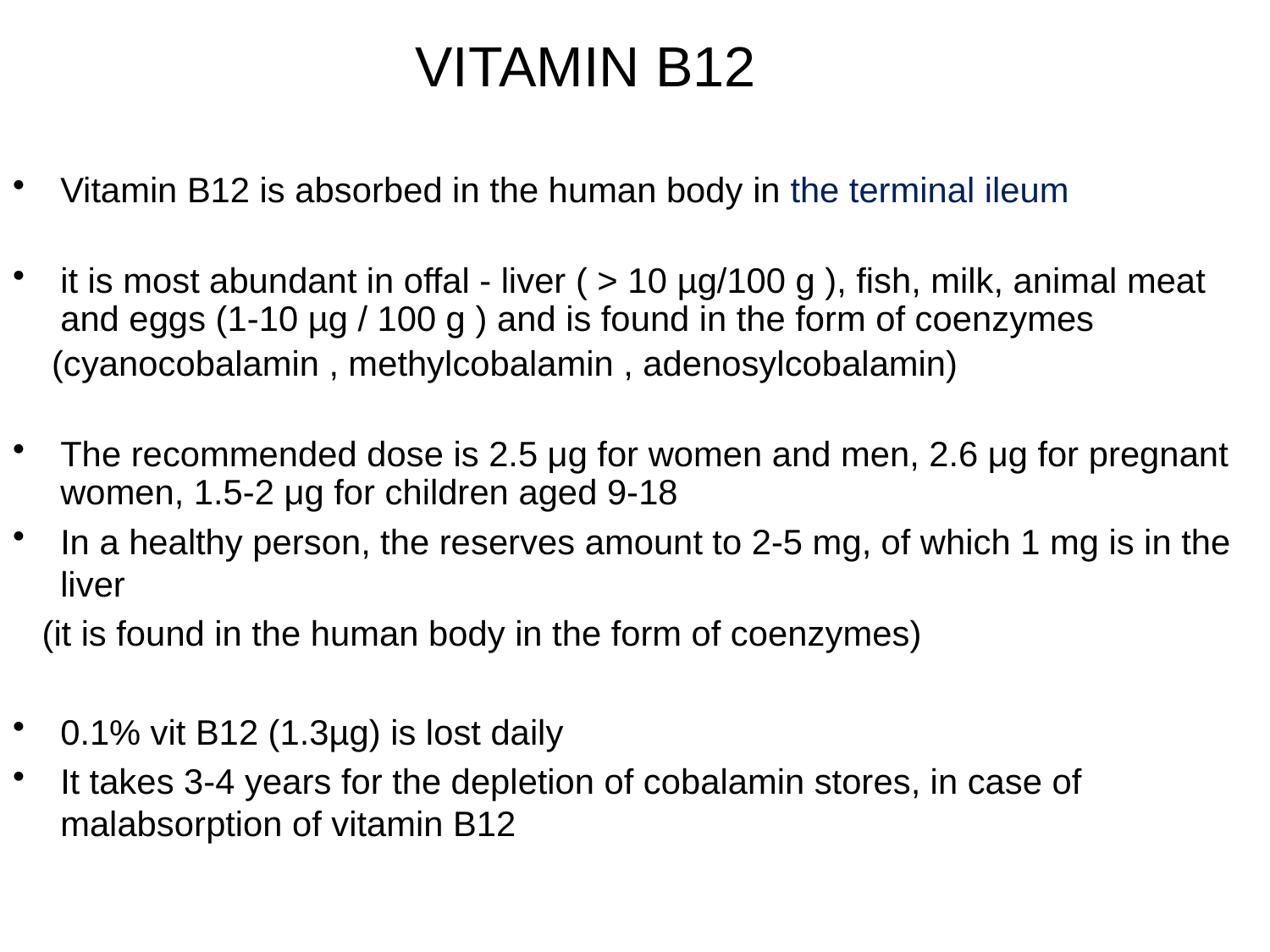

# VITAMIN B12
Vitamin B12 is absorbed in the human body in the terminal ileum

it is most abundant in offal - liver ( > 10 µg/100 g ), fish, milk, animal meat and eggs (1-10 µg / 100 g ) and is found in the form of coenzymes
    (cyanocobalamin , methylcobalamin , adenosylcobalamin)

The recommended dose is 2.5 μg for women and men, 2.6 μg for pregnant women, 1.5-2 μg for children aged 9-18
In a healthy person, the reserves amount to 2-5 mg, of which 1 mg is in the liver
   (it is found in the human body in the form of coenzymes)

0.1% vit B12 (1.3µg) is lost daily
It takes 3-4 years for the depletion of cobalamin stores, in case of malabsorption of vitamin B12